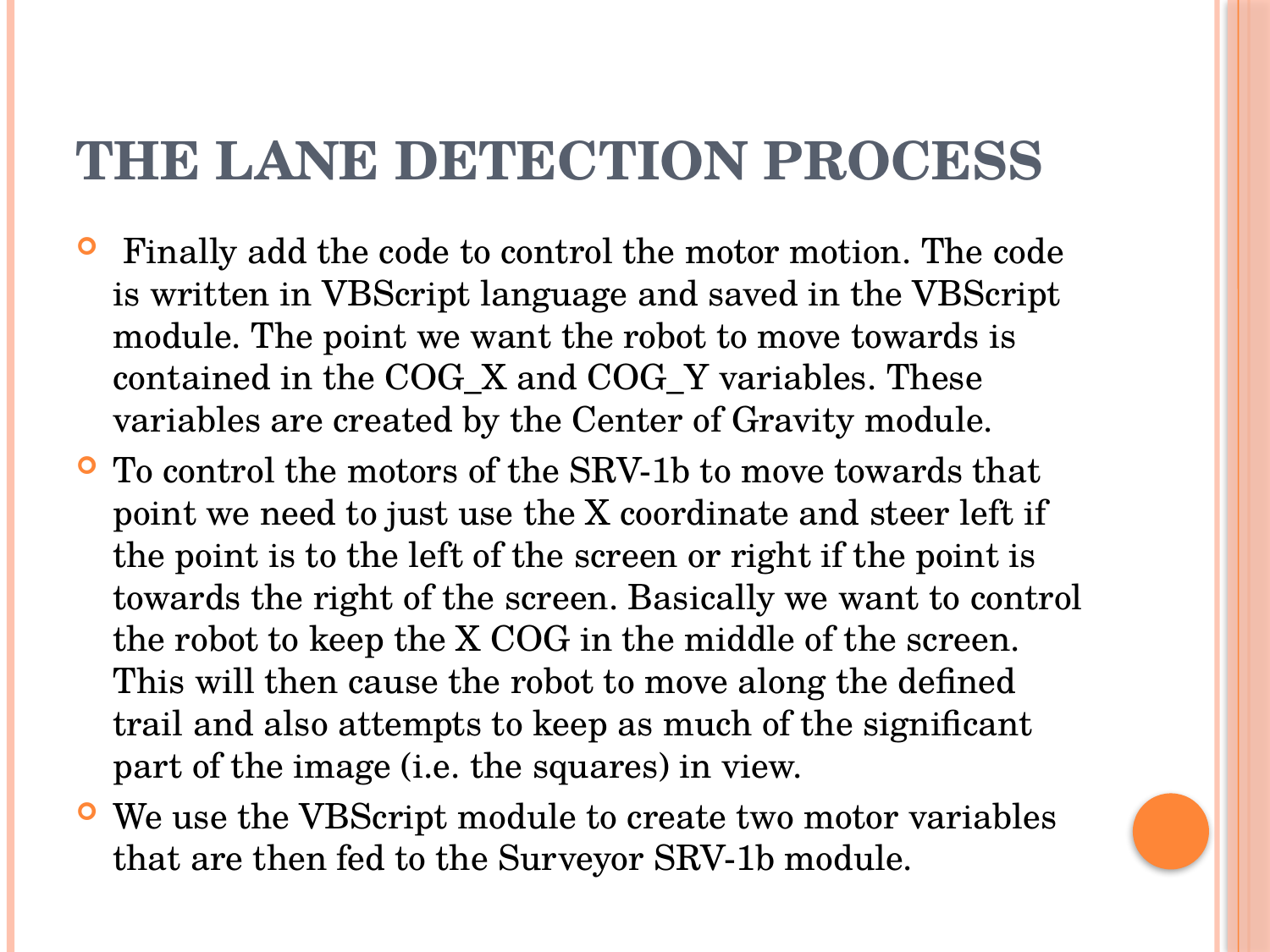

# The Lane Detection Process
 Finally add the code to control the motor motion. The code is written in VBScript language and saved in the VBScript module. The point we want the robot to move towards is contained in the COG_X and COG_Y variables. These variables are created by the Center of Gravity module.
To control the motors of the SRV-1b to move towards that point we need to just use the X coordinate and steer left if the point is to the left of the screen or right if the point is towards the right of the screen. Basically we want to control the robot to keep the X COG in the middle of the screen. This will then cause the robot to move along the defined trail and also attempts to keep as much of the significant part of the image (i.e. the squares) in view.
We use the VBScript module to create two motor variables that are then fed to the Surveyor SRV-1b module.